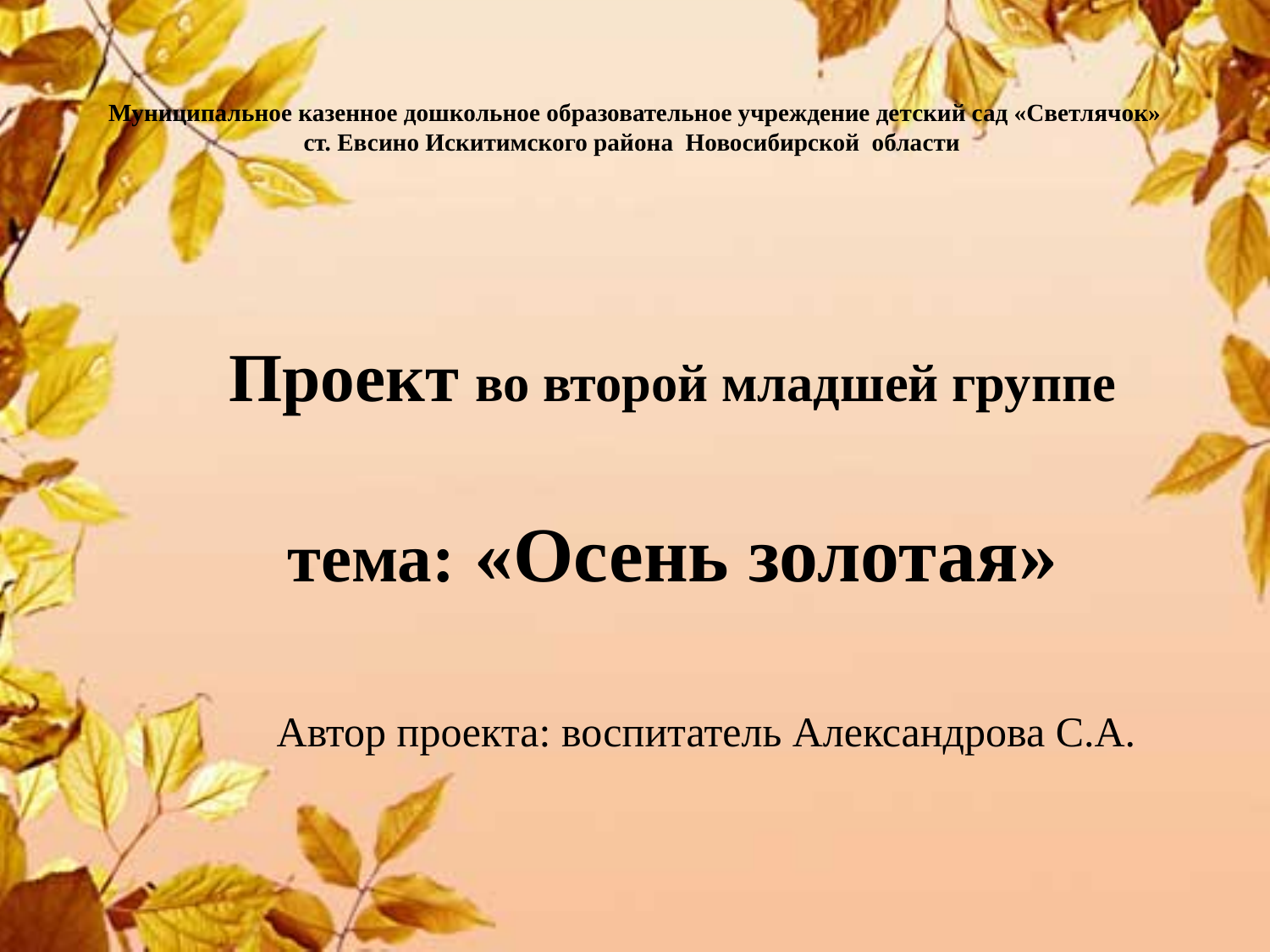

# Муниципальное казенное дошкольное образовательное учреждение детский сад «Светлячок» ст. Евсино Искитимского района  Новосибирской  области
Проект во второй младшей группе

тема: «Осень золотая»

Автор проекта: воспитатель Александрова С.А.